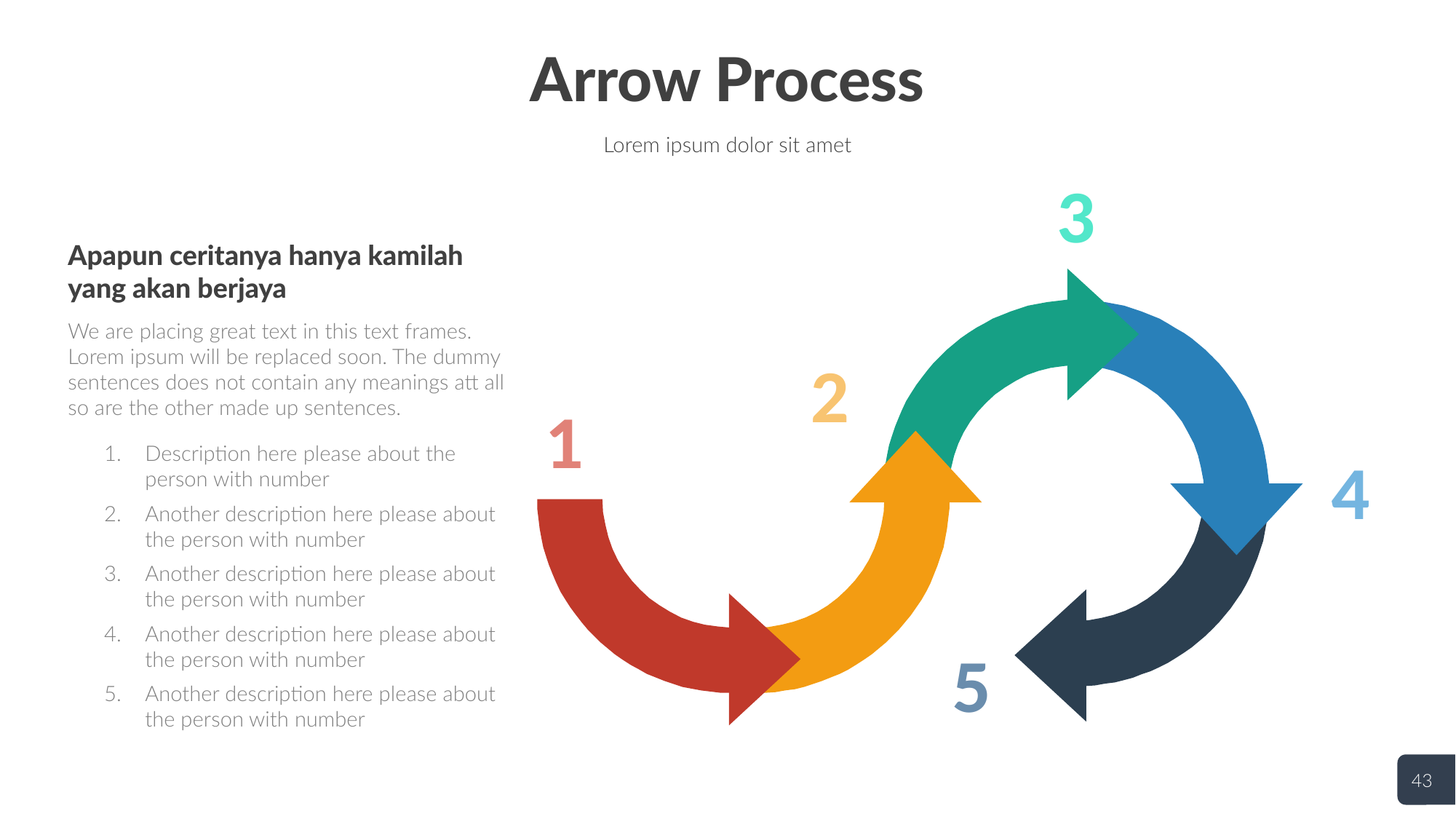

# Arrow Process
Lorem ipsum dolor sit amet
3
Apapun ceritanya hanya kamilah yang akan berjaya

We are placing great text in this text frames. Lorem ipsum will be replaced soon. The dummy sentences does not contain any meanings att all so are the other made up sentences.
2
1
Description here please about the person with number
Another description here please about the person with number
Another description here please about the person with number
Another description here please about the person with number
Another description here please about the person with number

4
5

43